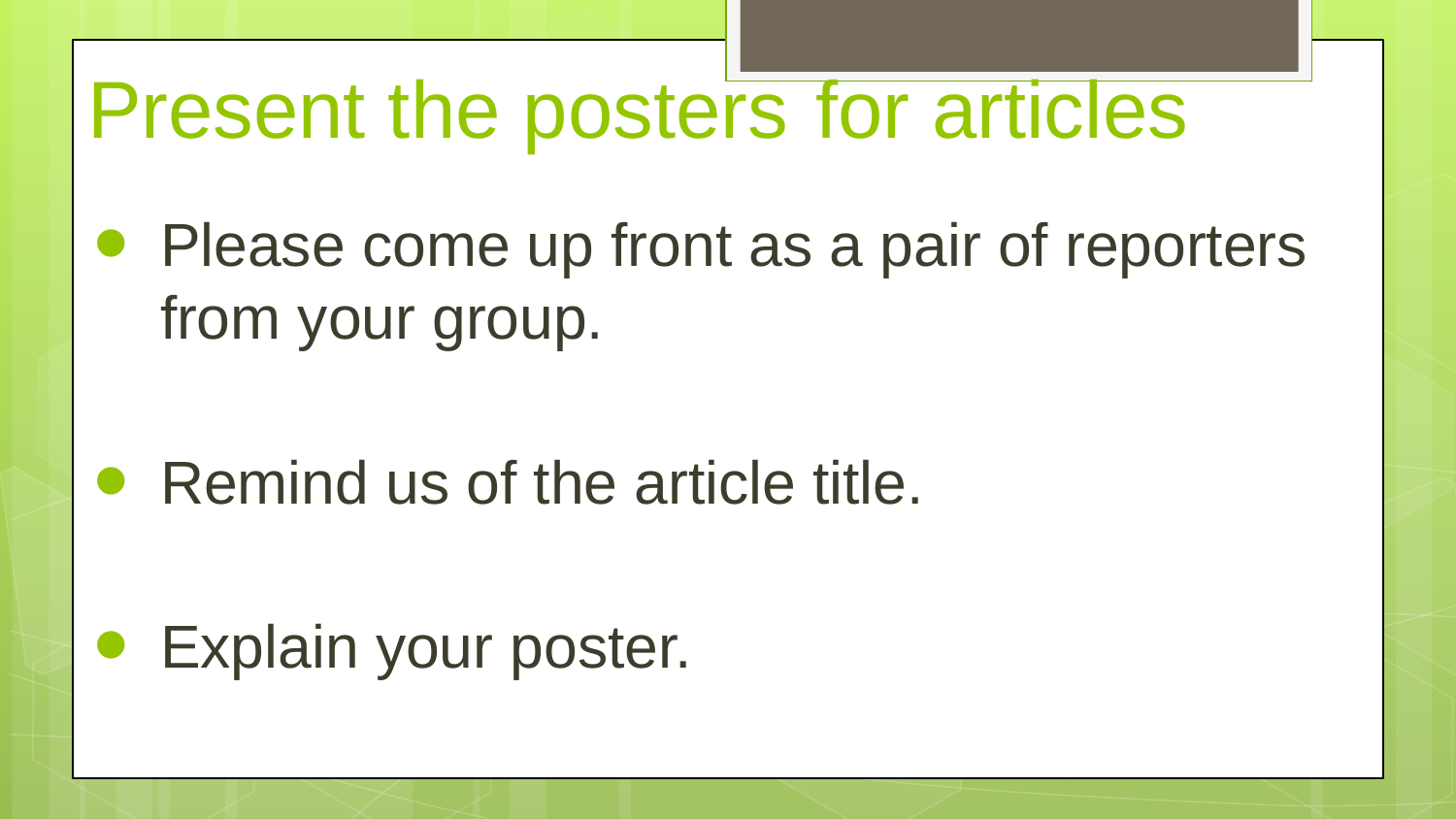

# Present the posters	for articles
Please come up front as a pair of reporters from your group.

Remind us of the article title.

Explain your poster.